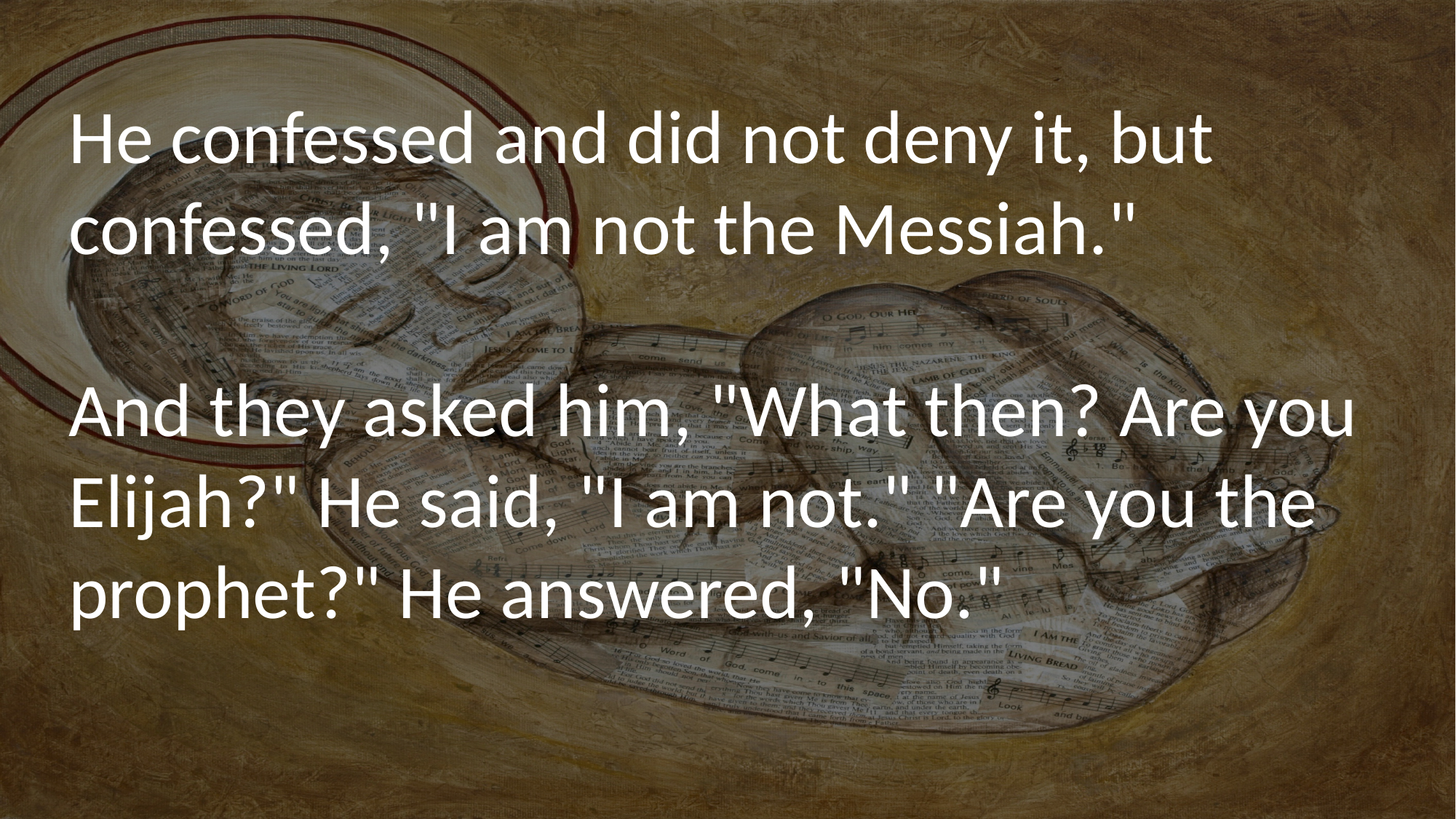

He confessed and did not deny it, but confessed, "I am not the Messiah."

And they asked him, "What then? Are you Elijah?" He said, "I am not." "Are you the prophet?" He answered, "No."